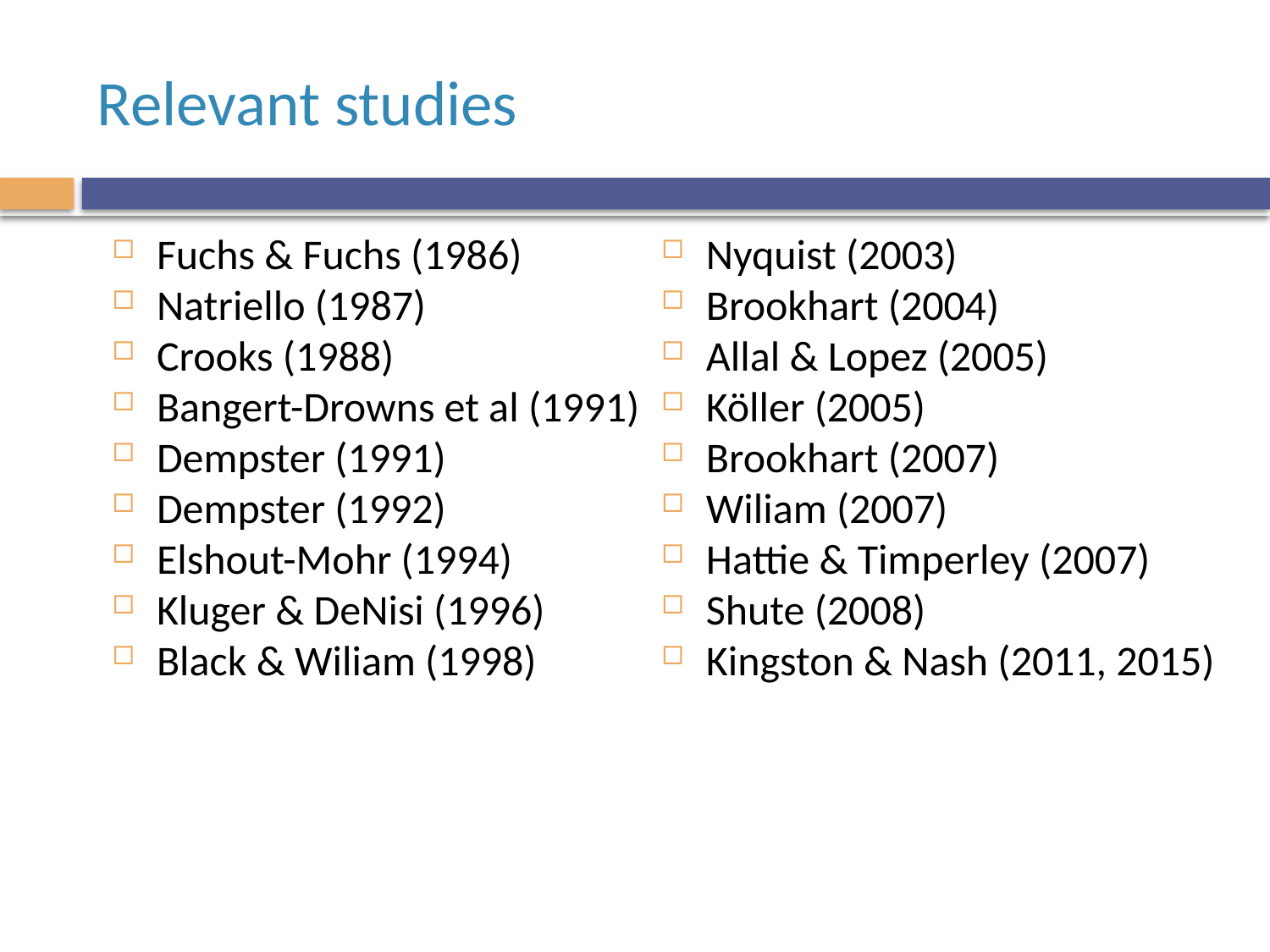

# Relevant studies
Fuchs & Fuchs (1986)
Natriello (1987)
Crooks (1988)
Bangert-Drowns et al (1991)
Dempster (1991)
Dempster (1992)
Elshout-Mohr (1994)
Kluger & DeNisi (1996)
Black & Wiliam (1998)
Nyquist (2003)
Brookhart (2004)
Allal & Lopez (2005)
Köller (2005)
Brookhart (2007)
Wiliam (2007)
Hattie & Timperley (2007)
Shute (2008)
Kingston & Nash (2011, 2015)